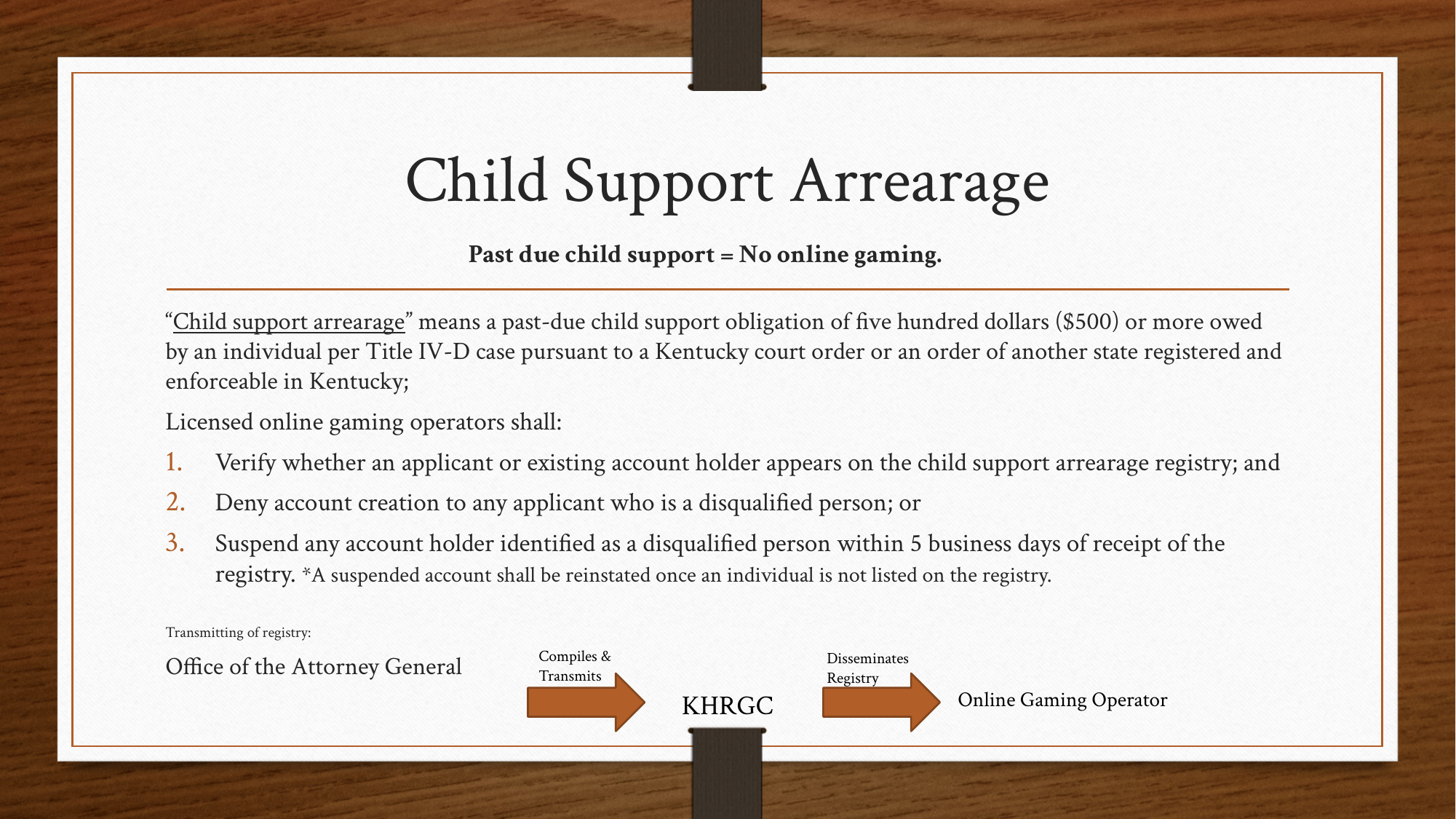

# Child Support Arrearage
Past due child support = No online gaming.
“Child support arrearage” means a past-due child support obligation of five hundred dollars ($500) or more owed by an individual per Title IV-D case pursuant to a Kentucky court order or an order of another state registered and enforceable in Kentucky;
Licensed online gaming operators shall:
Verify whether an applicant or existing account holder appears on the child support arrearage registry; and
Deny account creation to any applicant who is a disqualified person; or
Suspend any account holder identified as a disqualified person within 5 business days of receipt of the registry. *A suspended account shall be reinstated once an individual is not listed on the registry.

Transmitting of registry:
Office of the Attorney General
Compiles & Transmits
Disseminates Registry

Online Gaming Operator
KHRGC